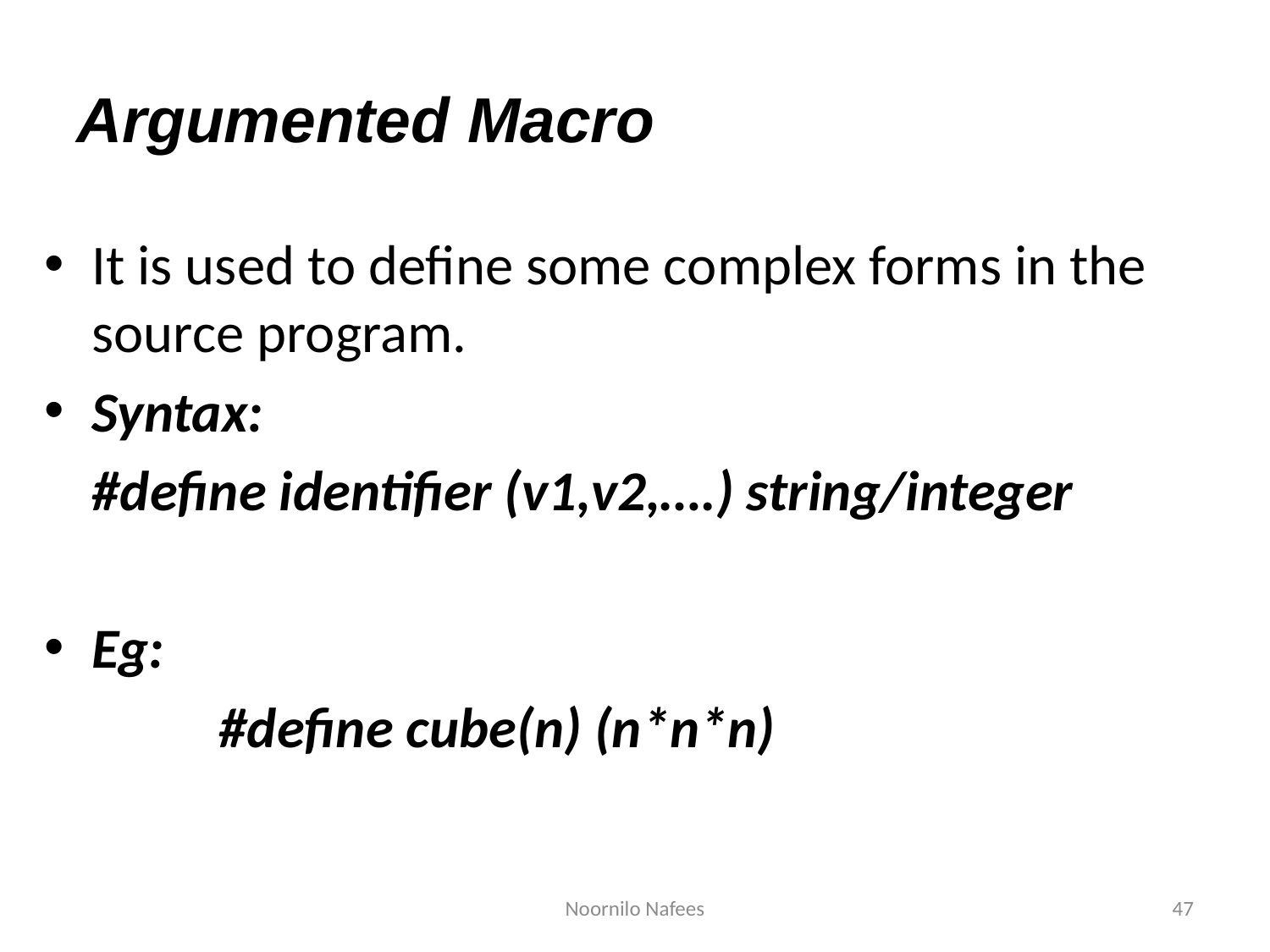

# Argumented Macro
It is used to define some complex forms in the source program.
Syntax:
	#define identifier (v1,v2,….) string/integer

Eg:
		#define cube(n) (n*n*n)
Noornilo Nafees
47